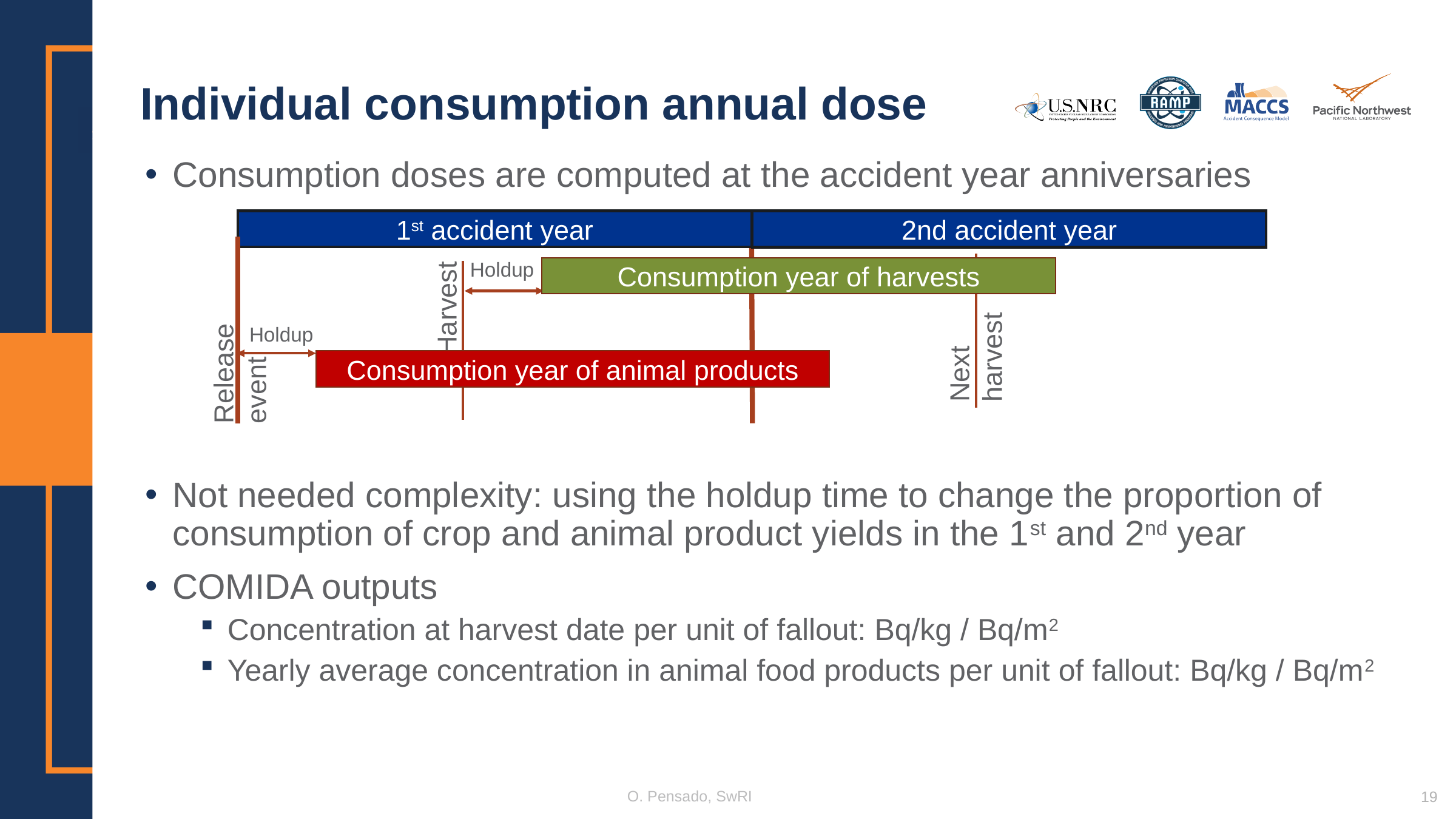

# Individual consumption annual dose
Consumption doses are computed at the accident year anniversaries

Not needed complexity: using the holdup time to change the proportion of consumption of crop and animal product yields in the 1st and 2nd year
COMIDA outputs
Concentration at harvest date per unit of fallout: Bq/kg / Bq/m2
Yearly average concentration in animal food products per unit of fallout: Bq/kg / Bq/m2
2nd accident year
1st accident year
Holdup
Consumption year of harvests
Harvest
Next harvest
Release event
Holdup
Consumption year of animal products
O. Pensado, SwRI
19